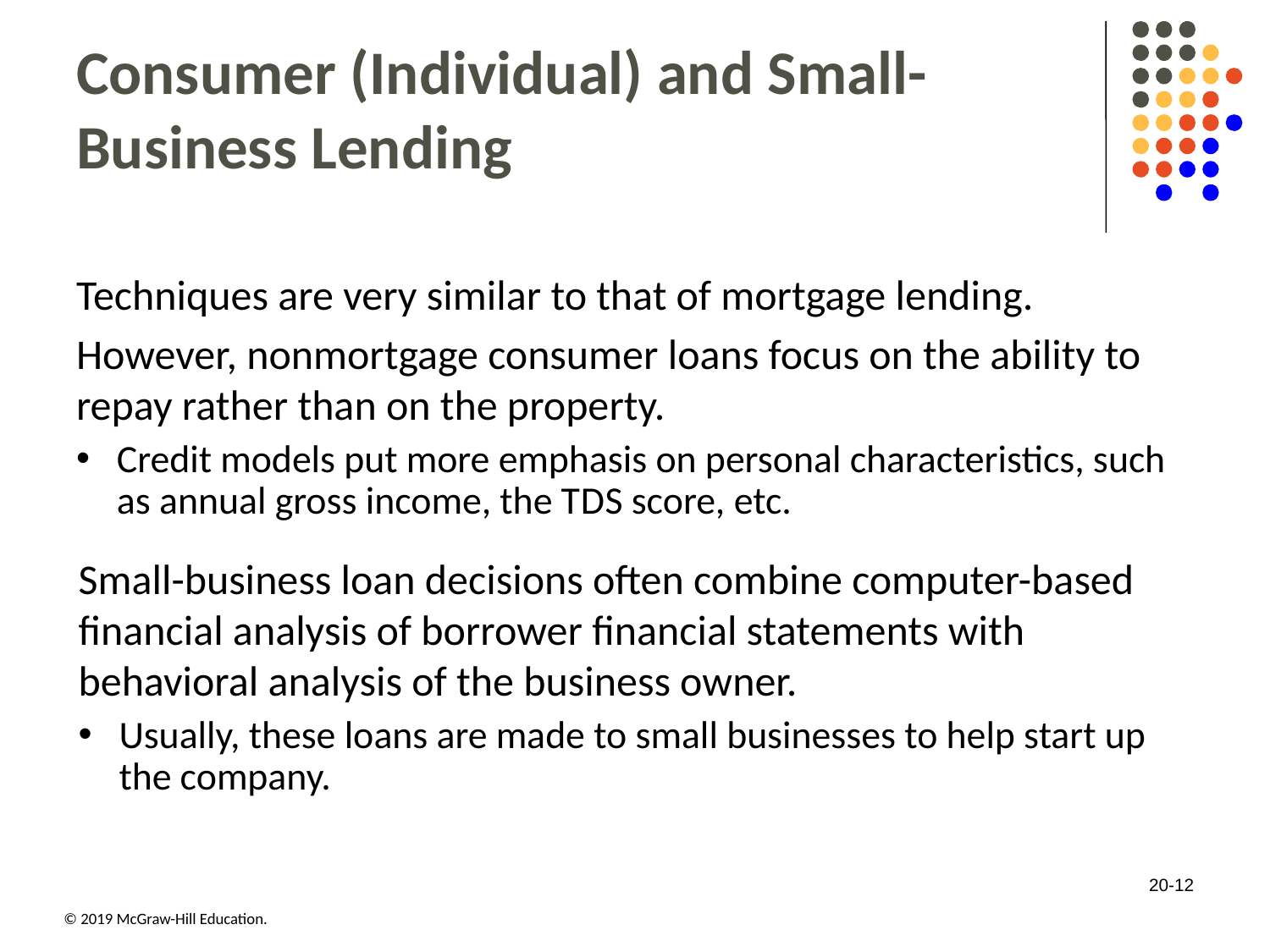

# Consumer (Individual) and Small-Business Lending
Techniques are very similar to that of mortgage lending.
However, nonmortgage consumer loans focus on the ability to repay rather than on the property.
Credit models put more emphasis on personal characteristics, such as annual gross income, the T D S score, etc.
Small-business loan decisions often combine computer-based financial analysis of borrower financial statements with behavioral analysis of the business owner.
Usually, these loans are made to small businesses to help start up the company.
20-12